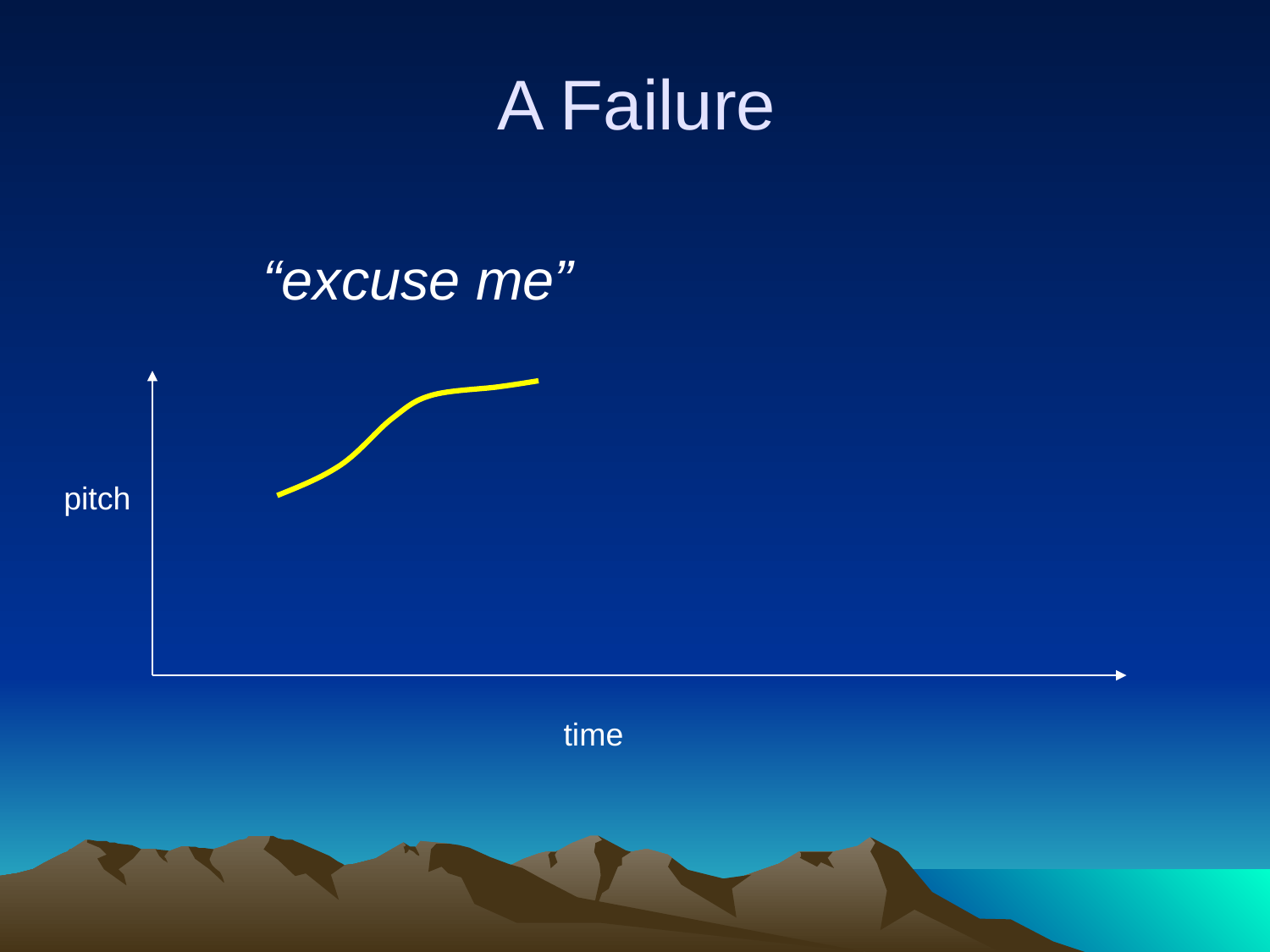

# A Failure
“excuse me”

pitch
time